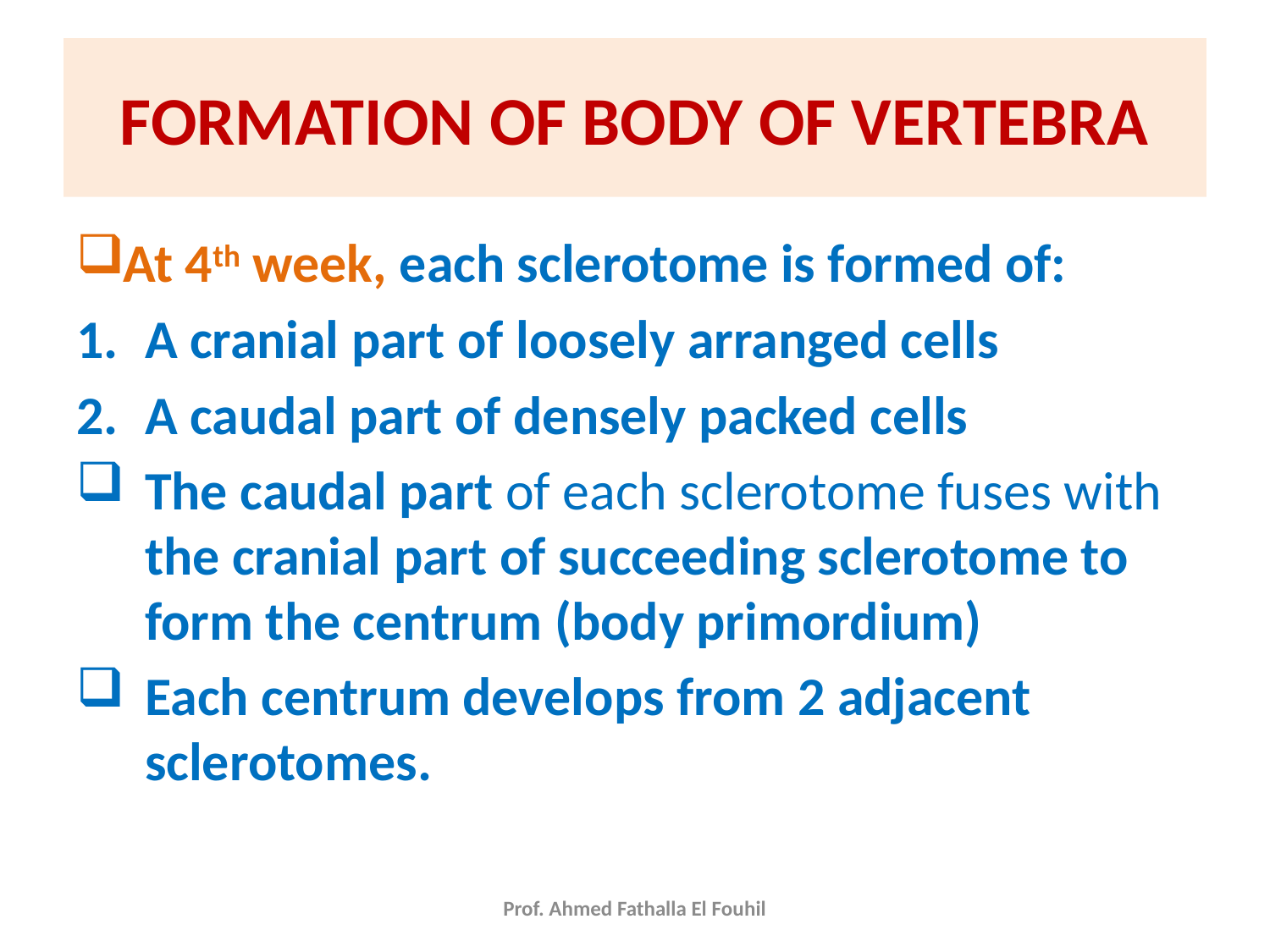

# FORMATION OF BODY OF VERTEBRA
At 4th week, each sclerotome is formed of:
A cranial part of loosely arranged cells
A caudal part of densely packed cells
The caudal part of each sclerotome fuses with the cranial part of succeeding sclerotome to form the centrum (body primordium)
Each centrum develops from 2 adjacent sclerotomes.

Prof. Ahmed Fathalla El Fouhil